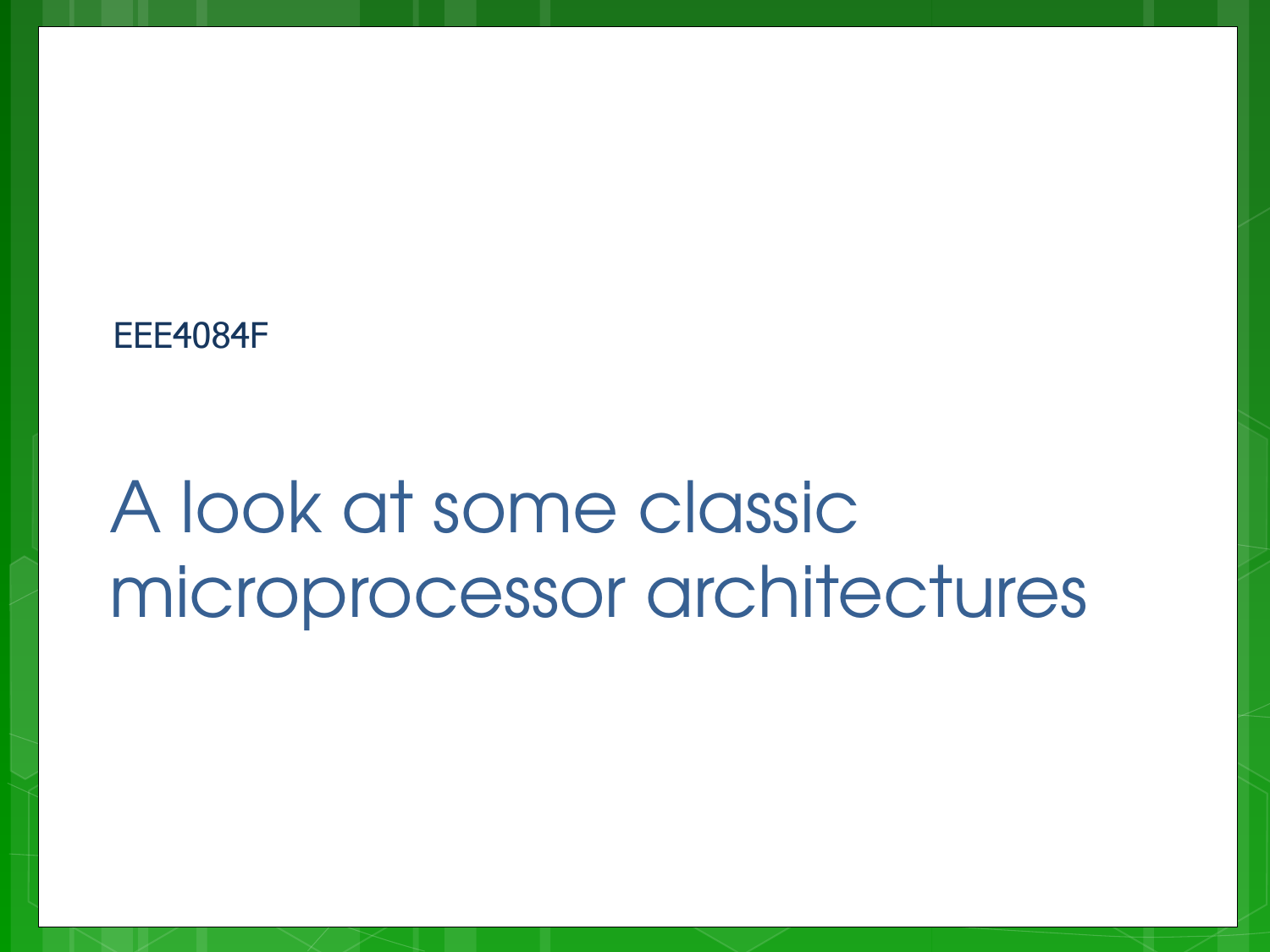

EEE4084F
# A look at some classic microprocessor architectures